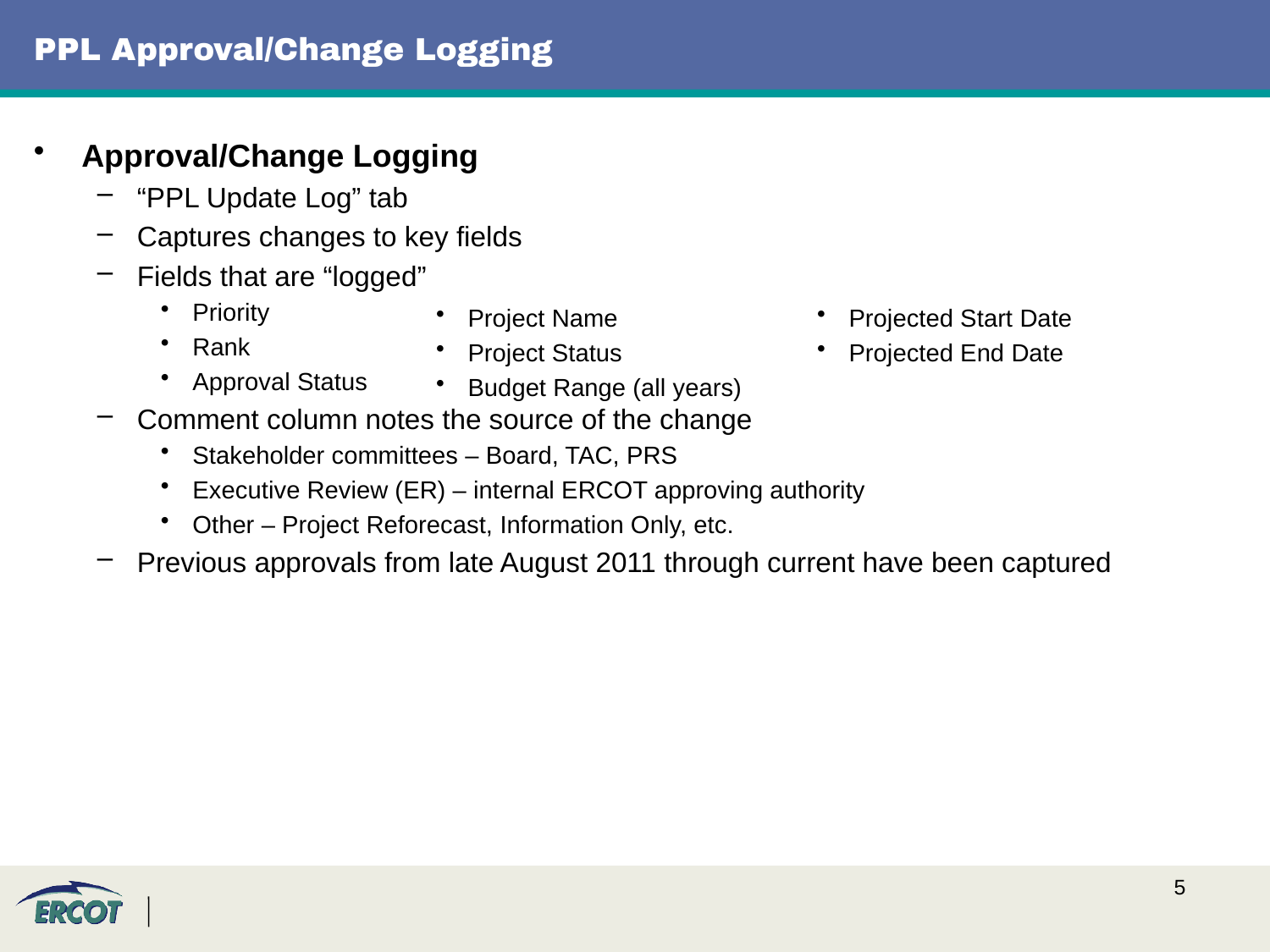

# PPL Approval/Change Logging

Approval/Change Logging
“PPL Update Log” tab
Captures changes to key fields
Fields that are “logged”
Priority
Rank
Approval Status
Comment column notes the source of the change
Stakeholder committees – Board, TAC, PRS
Executive Review (ER) – internal ERCOT approving authority
Other – Project Reforecast, Information Only, etc.
Previous approvals from late August 2011 through current have been captured
Project Name
Project Status
Budget Range (all years)
Projected Start Date
Projected End Date